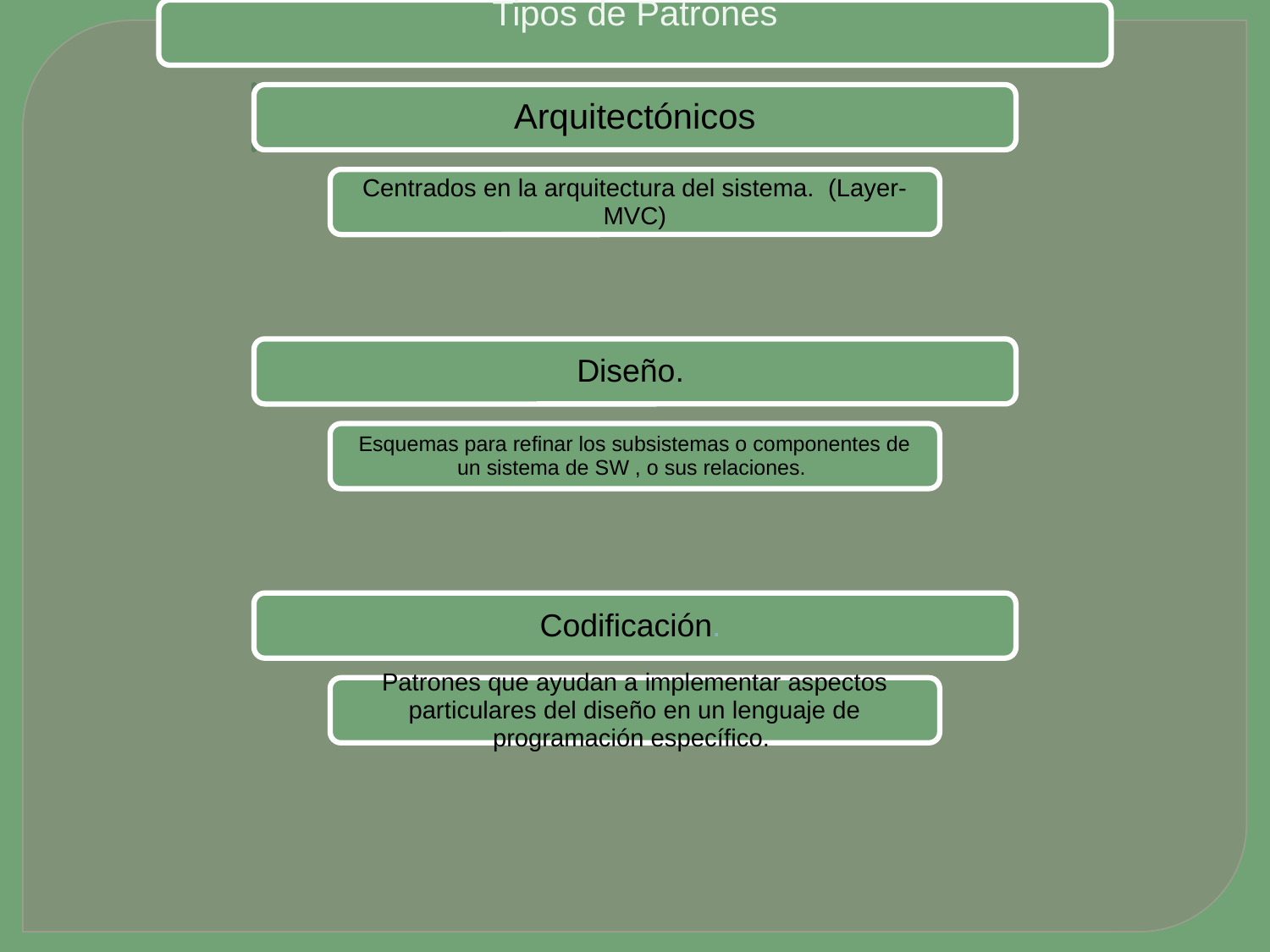

Tipos de Patrones
Arquitectónicos
Centrados en la arquitectura del sistema.  (Layer- MVC)
Diseño.
Esquemas para refinar los subsistemas o componentes de un sistema de SW , o sus relaciones.
Codificación.
Patrones que ayudan a implementar aspectos particulares del diseño en un lenguaje de programación específico.